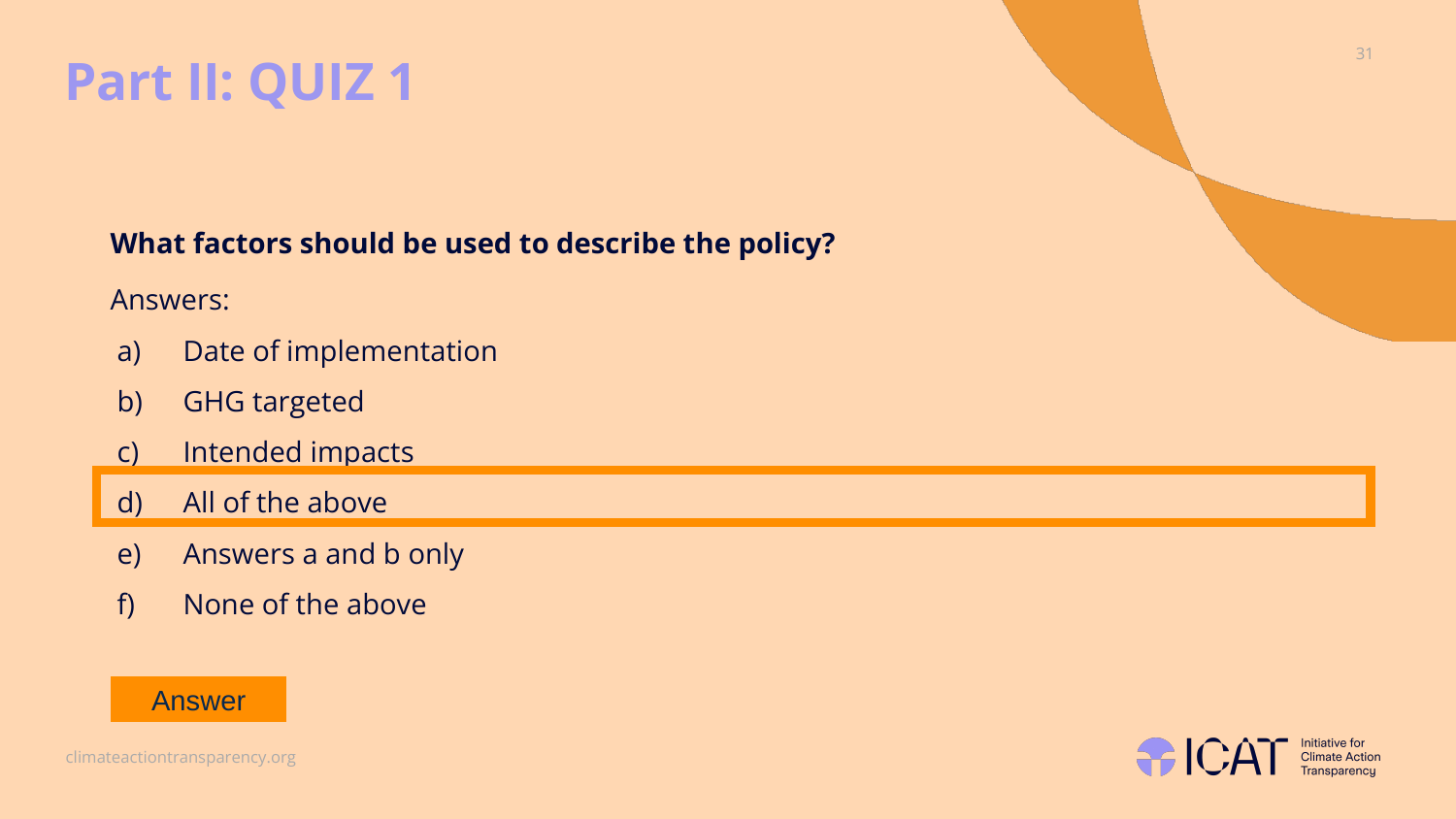

# Part II: QUIZ 1
What factors should be used to describe the policy?
Answers:
Date of implementation
GHG targeted
Intended impacts
All of the above
Answers a and b only
None of the above

Answer